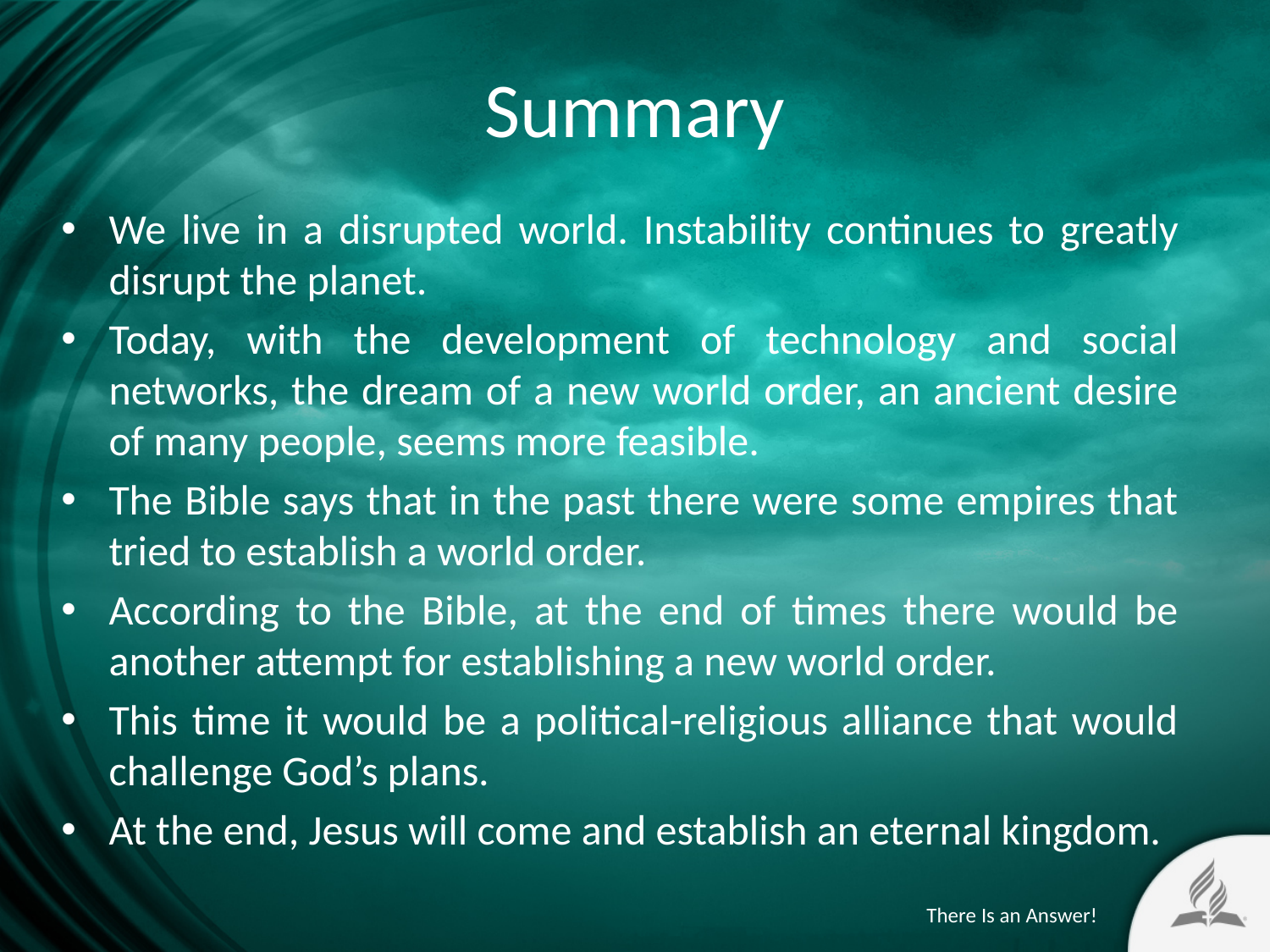

# Summary
We live in a disrupted world. Instability continues to greatly disrupt the planet.
Today, with the development of technology and social networks, the dream of a new world order, an ancient desire of many people, seems more feasible.
The Bible says that in the past there were some empires that tried to establish a world order.
According to the Bible, at the end of times there would be another attempt for establishing a new world order.
This time it would be a political-religious alliance that would challenge God’s plans.
At the end, Jesus will come and establish an eternal kingdom.

There Is an Answer!